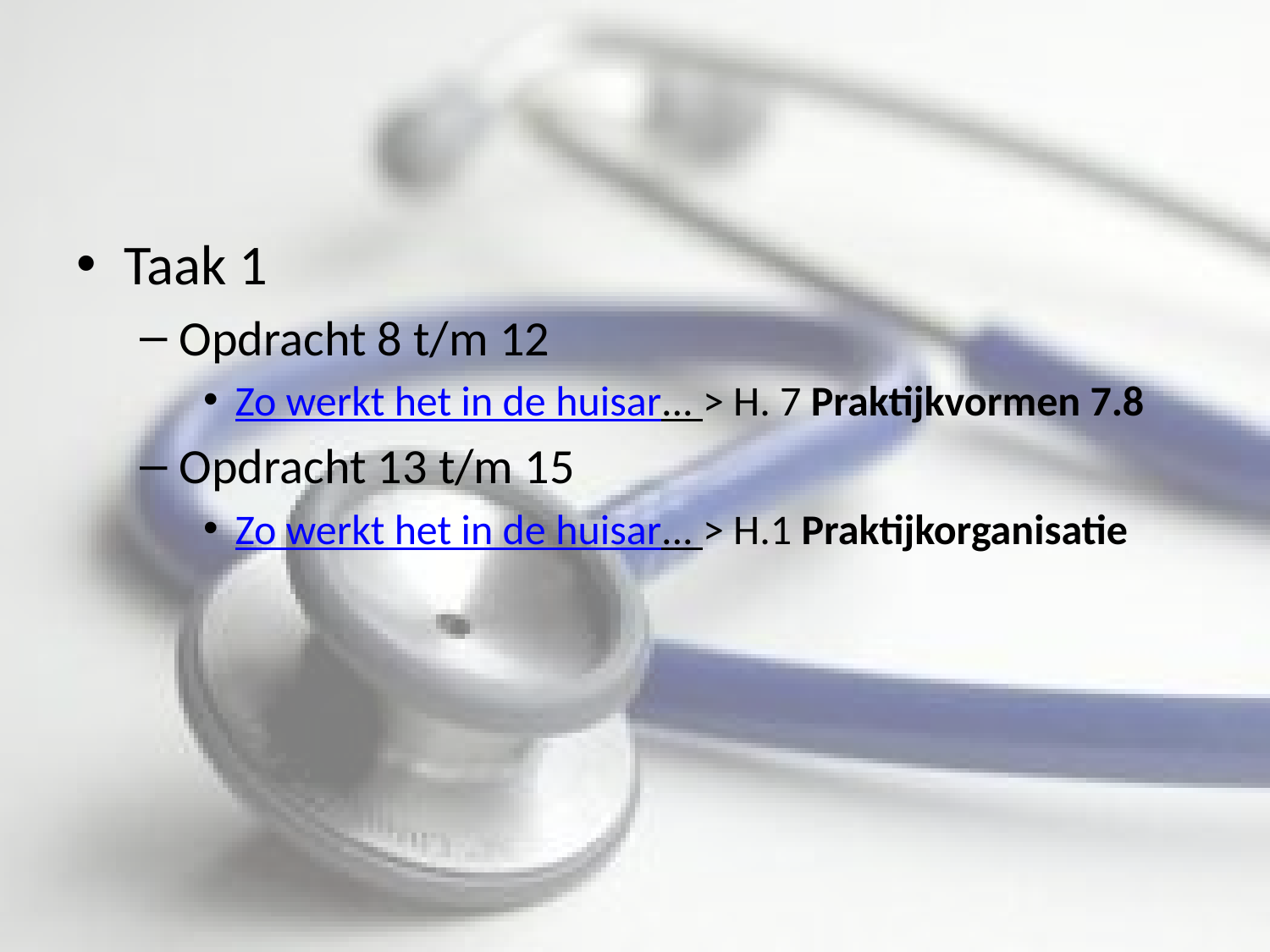

#
Taak 1
Opdracht 8 t/m 12
Zo werkt het in de huisar... > H. 7 Praktijkvormen 7.8
Opdracht 13 t/m 15
Zo werkt het in de huisar... > H.1 Praktijkorganisatie